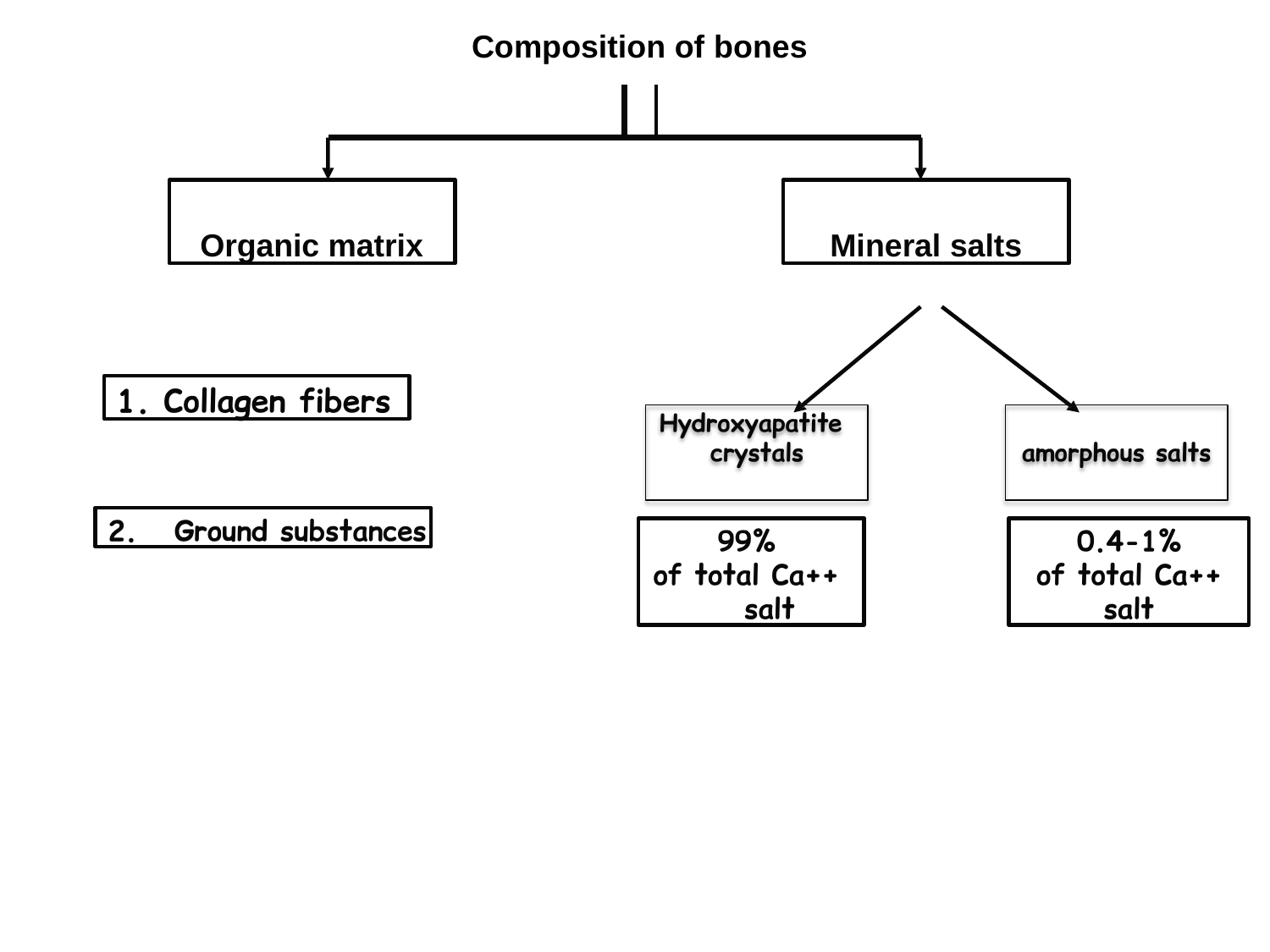

# Composition of bones

Organic matrix

Mineral salts

1. Collagen fibers

Hydroxyapatite
crystals

amorphous salts
2.	Ground substances
99%
of total Ca++
salt
0.4-1%
of total Ca++
salt